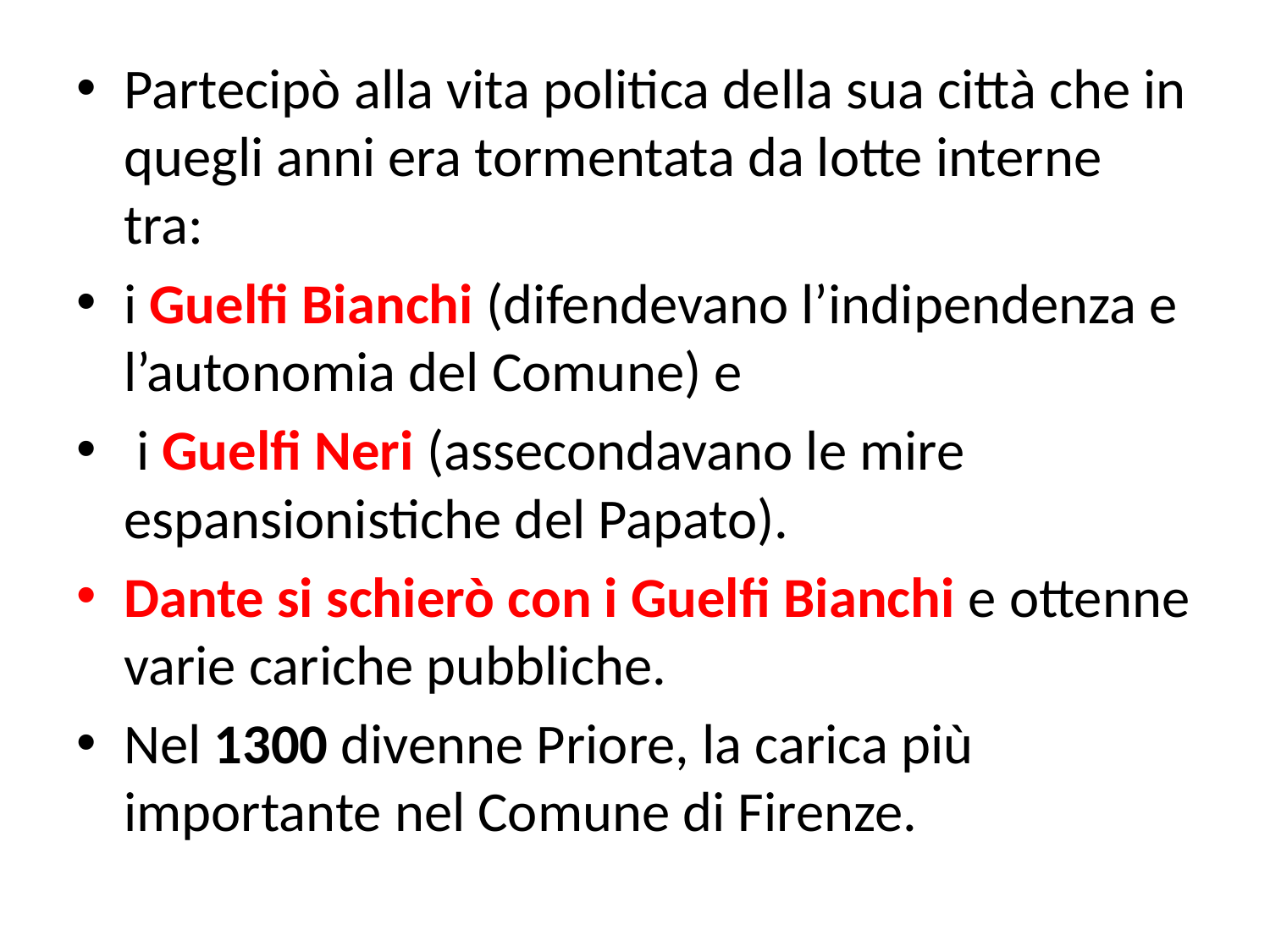

Partecipò alla vita politica della sua città che in quegli anni era tormentata da lotte interne tra:
i Guelfi Bianchi (difendevano l’indipendenza e l’autonomia del Comune) e
 i Guelfi Neri (assecondavano le mire espansionistiche del Papato).
Dante si schierò con i Guelfi Bianchi e ottenne varie cariche pubbliche.
Nel 1300 divenne Priore, la carica più importante nel Comune di Firenze.